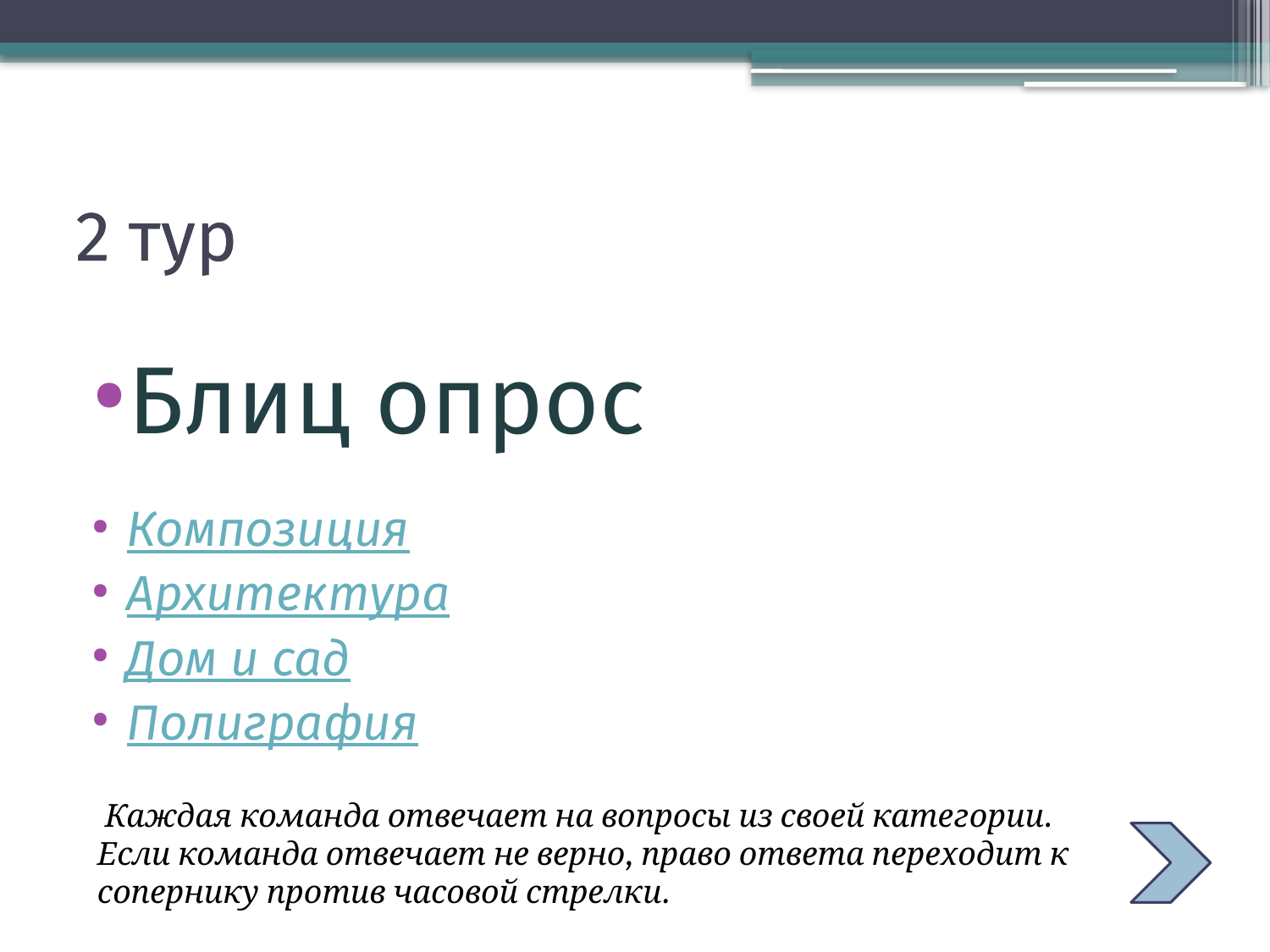

2 тур
# 2 тур
Блиц опрос
Композиция
Архитектура
Дом и сад
Полиграфия

 Каждая команда отвечает на вопросы из своей категории.
Если команда отвечает не верно, право ответа переходит к сопернику против часовой стрелки.